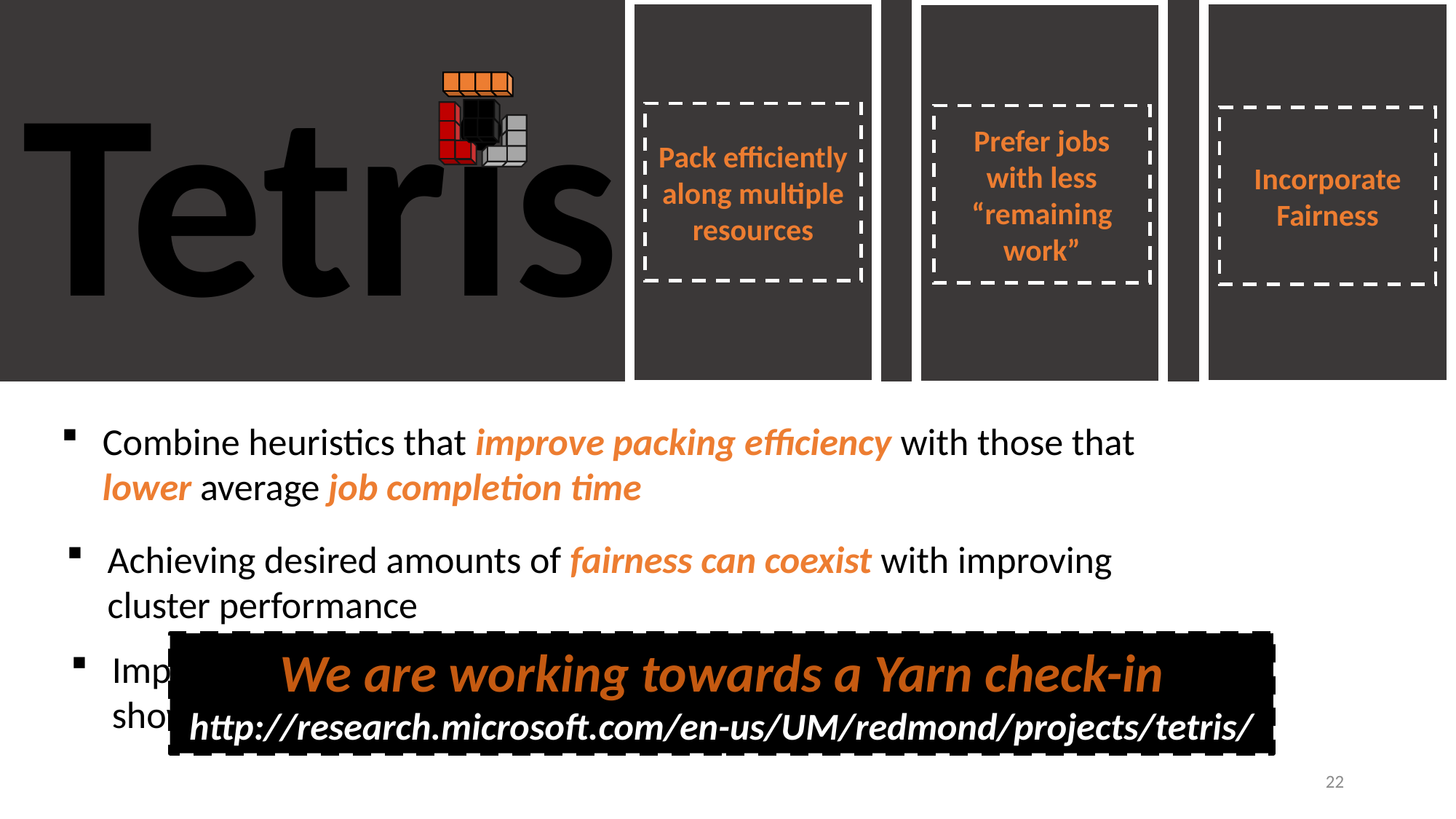

Tetris

Pack efficiently along multiple resources
Prefer jobs with less “remaining work”
Incorporate Fairness
Combine heuristics that improve packing efficiency with those that lower average job completion time
Achieving desired amounts of fairness can coexist with improving cluster performance
We are working towards a Yarn check-in
http://research.microsoft.com/en-us/UM/redmond/projects/tetris/
Implemented inside YARN; deployment and trace-driven simulations show encouraging initial results
22